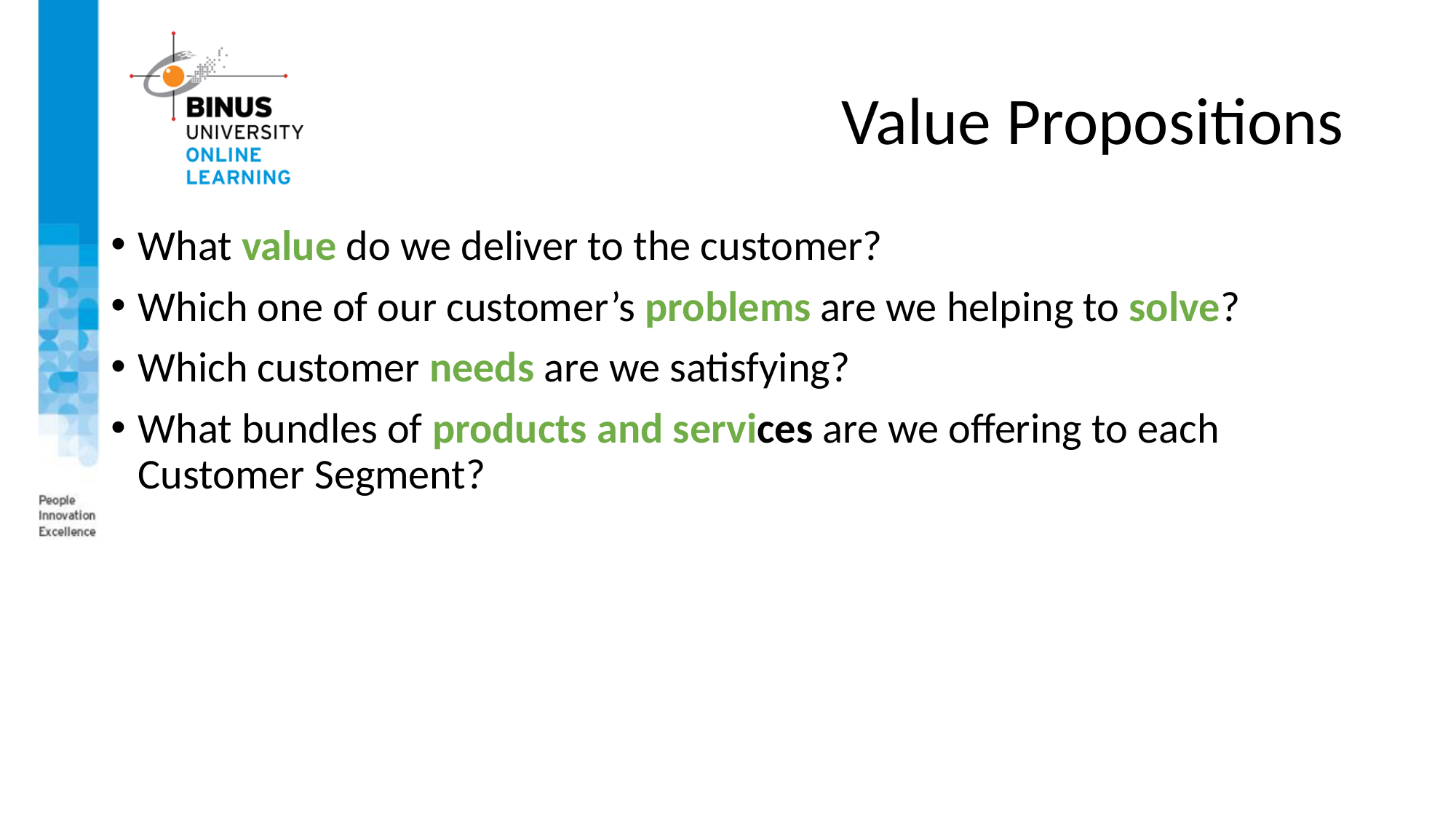

# Value Propositions
What value do we deliver to the customer?
Which one of our customer’s problems are we helping to solve?
Which customer needs are we satisfying?
What bundles of products and services are we offering to each Customer Segment?